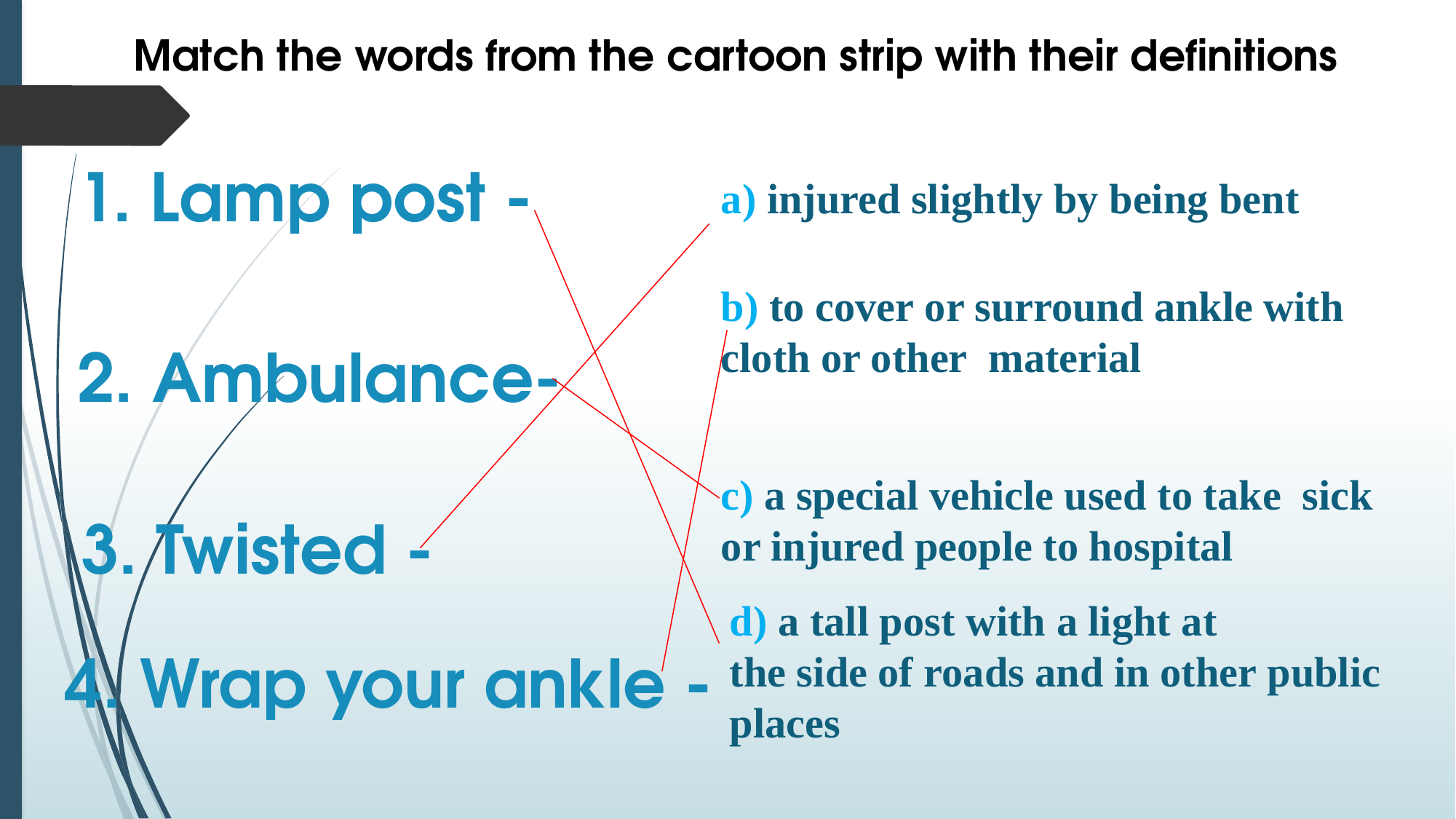

Match the words from the cartoon strip with their definitions
1. Lamp post -
a) injured slightly by being bent
b) to cover or surround ankle with  cloth or other  material
2. Ambulance-
c) a special vehicle used to take  sick or injured people to hospital
3. Twisted -
d) a tall post with a light at the side of roads and in other public places
4. Wrap your ankle -